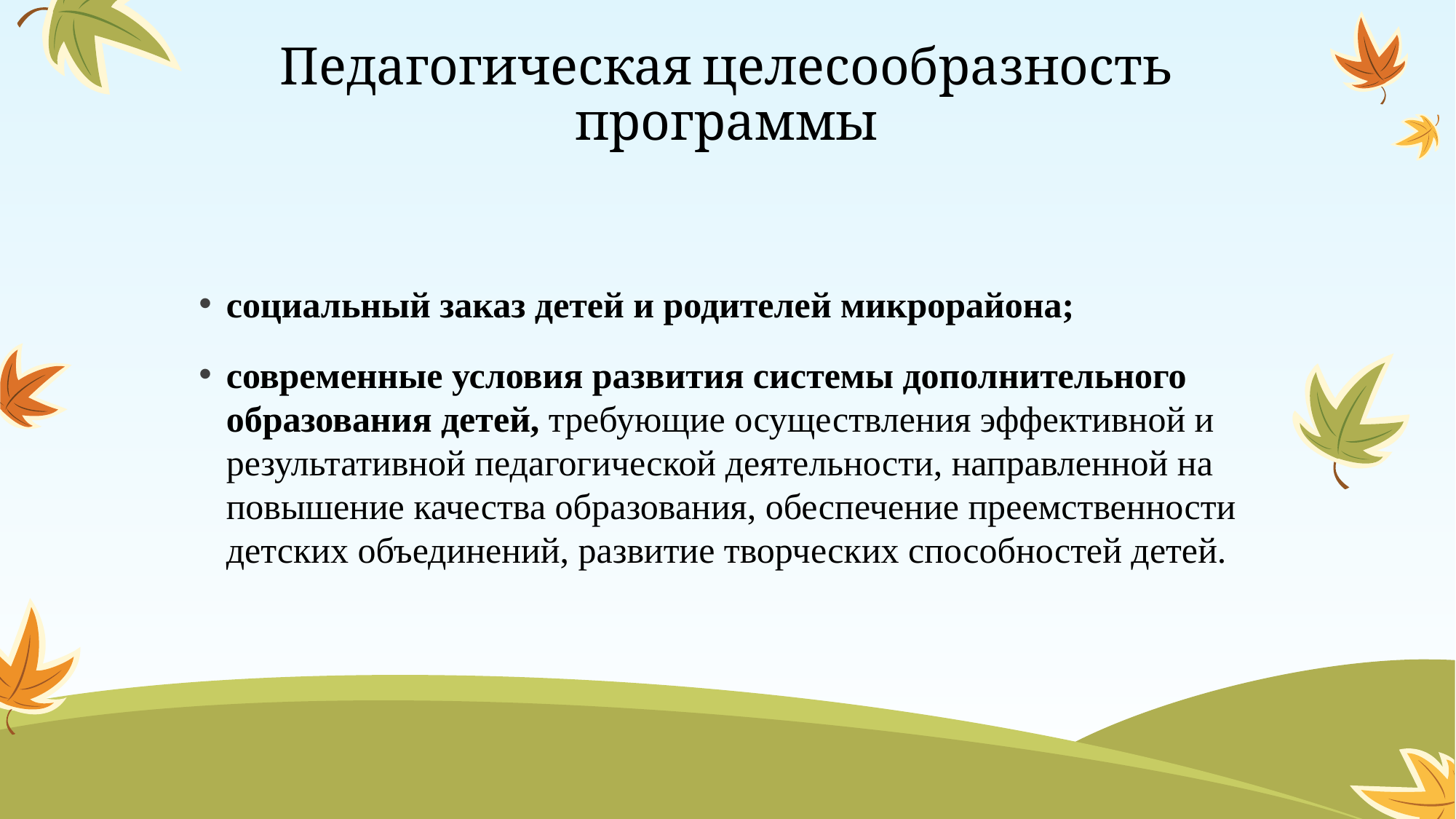

# Педагогическая целесообразность программы
социальный заказ детей и родителей микрорайона;
современные условия развития системы дополнительного образования детей, требующие осуществления эффективной и результативной педагогической деятельности, направленной на повышение качества образования, обеспечение преемственности детских объединений, развитие творческих способностей детей.